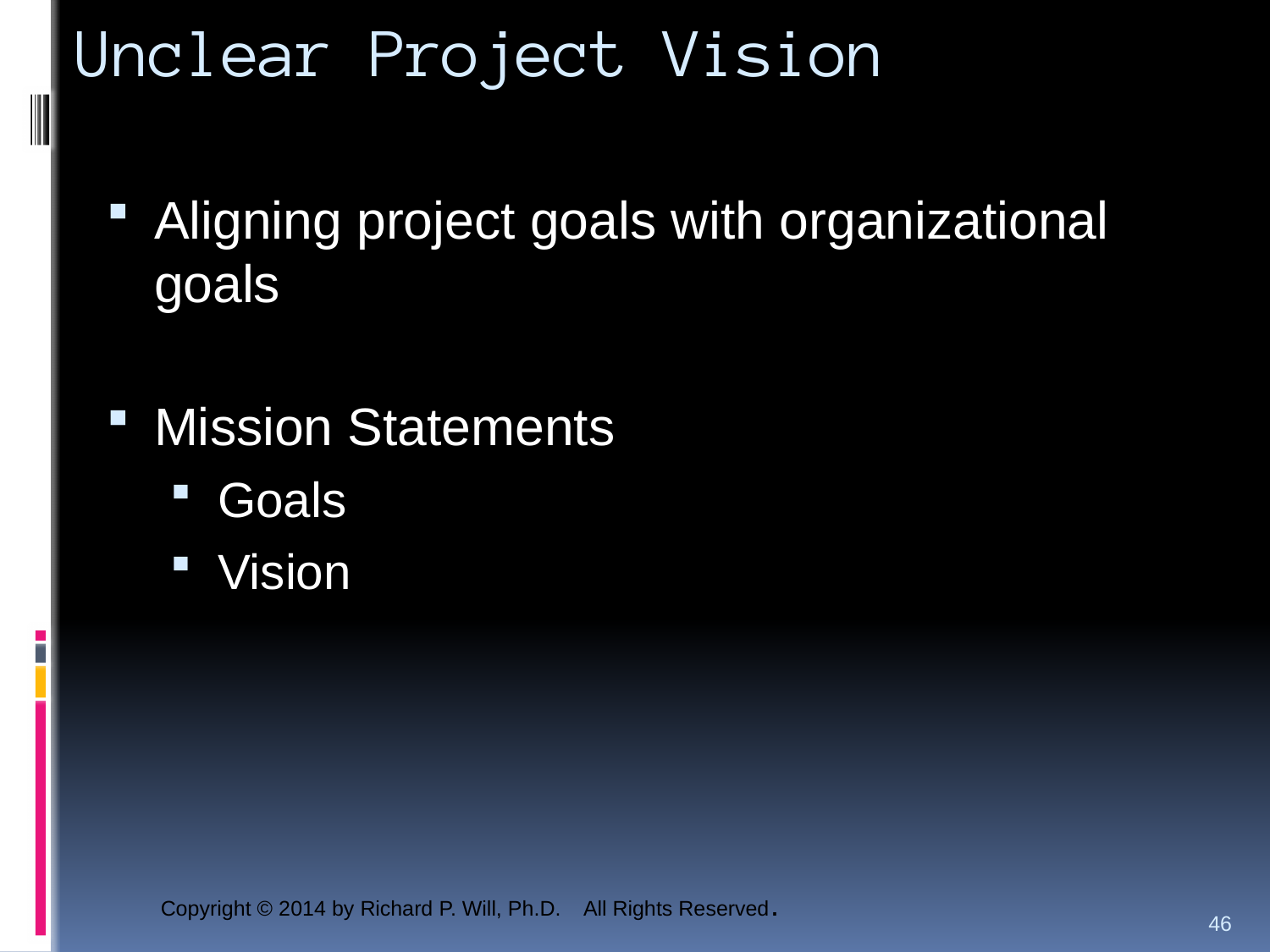

# Unclear Project Vision

Aligning project goals with organizational goals

Mission Statements
Goals
Vision

46